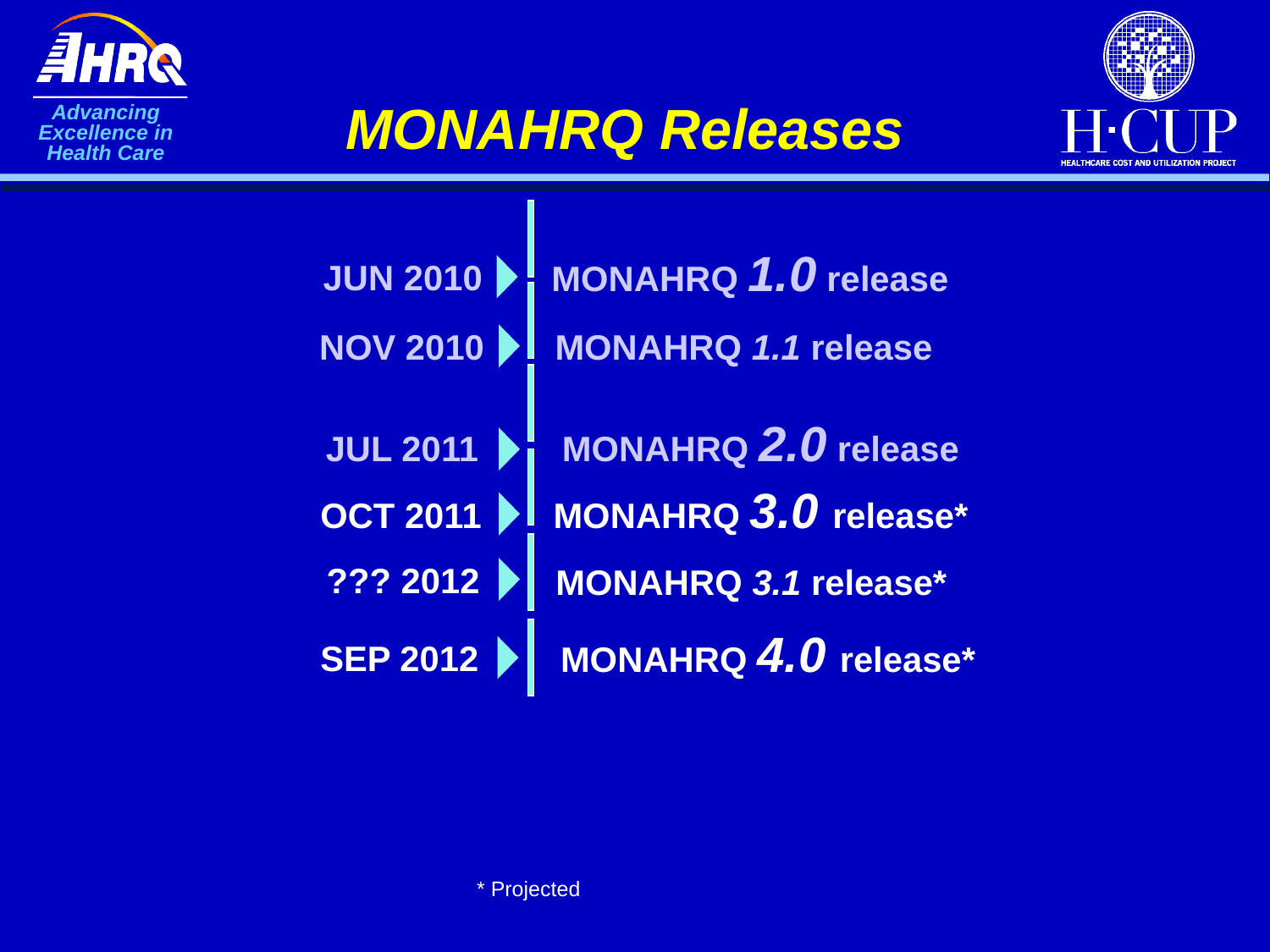

MONAHRQ Releases

MONAHRQ 1.0 release
JUN 2010

NOV 2010
MONAHRQ 1.1 release

MONAHRQ 2.0 release
JUL 2011

MONAHRQ 3.0 release*
OCT 2011

??? 2012
MONAHRQ 3.1 release*

MONAHRQ 4.0 release*
SEP 2012

* Projected